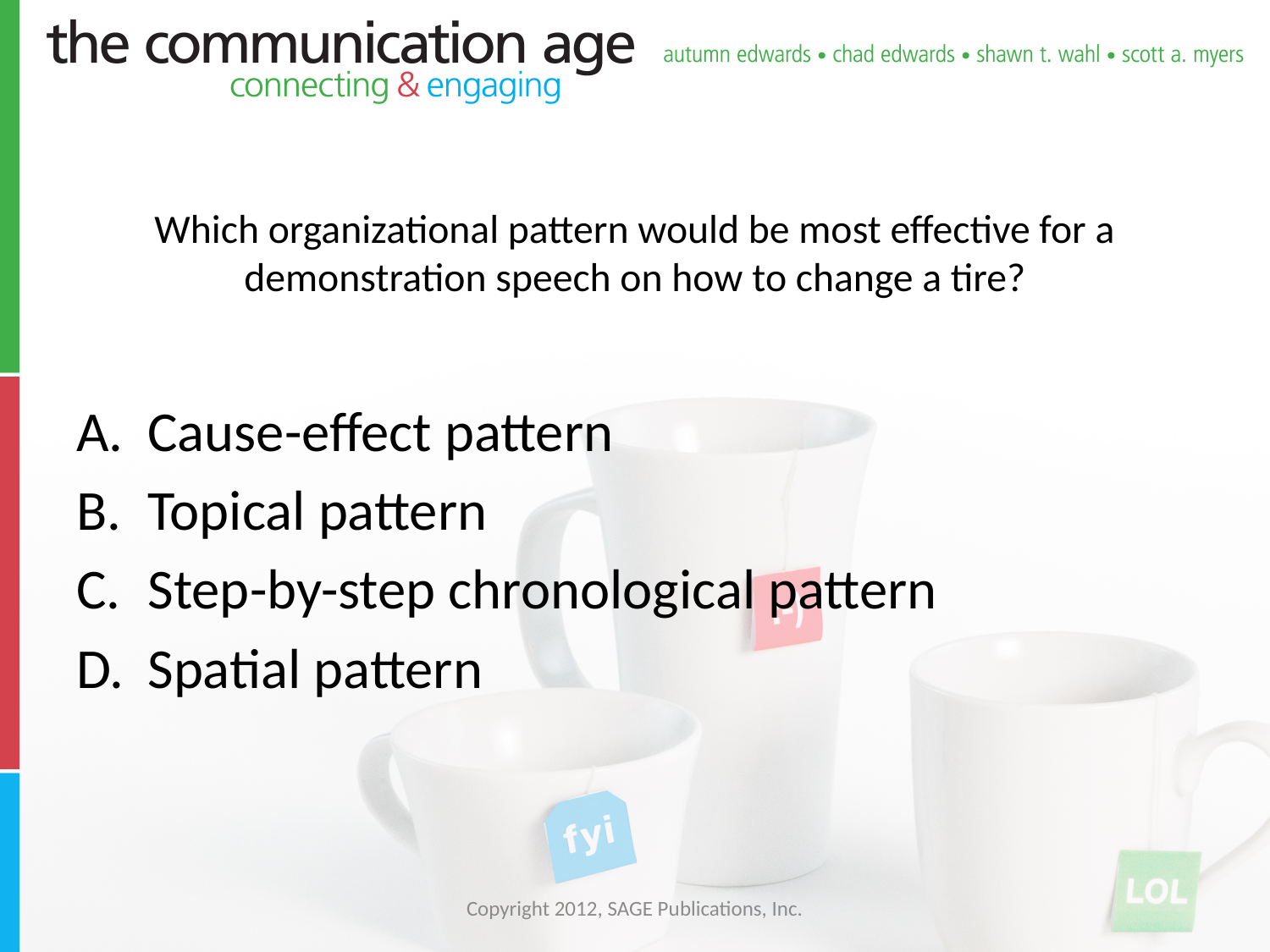

# Which organizational pattern would be most effective for a demonstration speech on how to change a tire?
Cause-effect pattern
Topical pattern
Step-by-step chronological pattern
Spatial pattern
Copyright 2012, SAGE Publications, Inc.